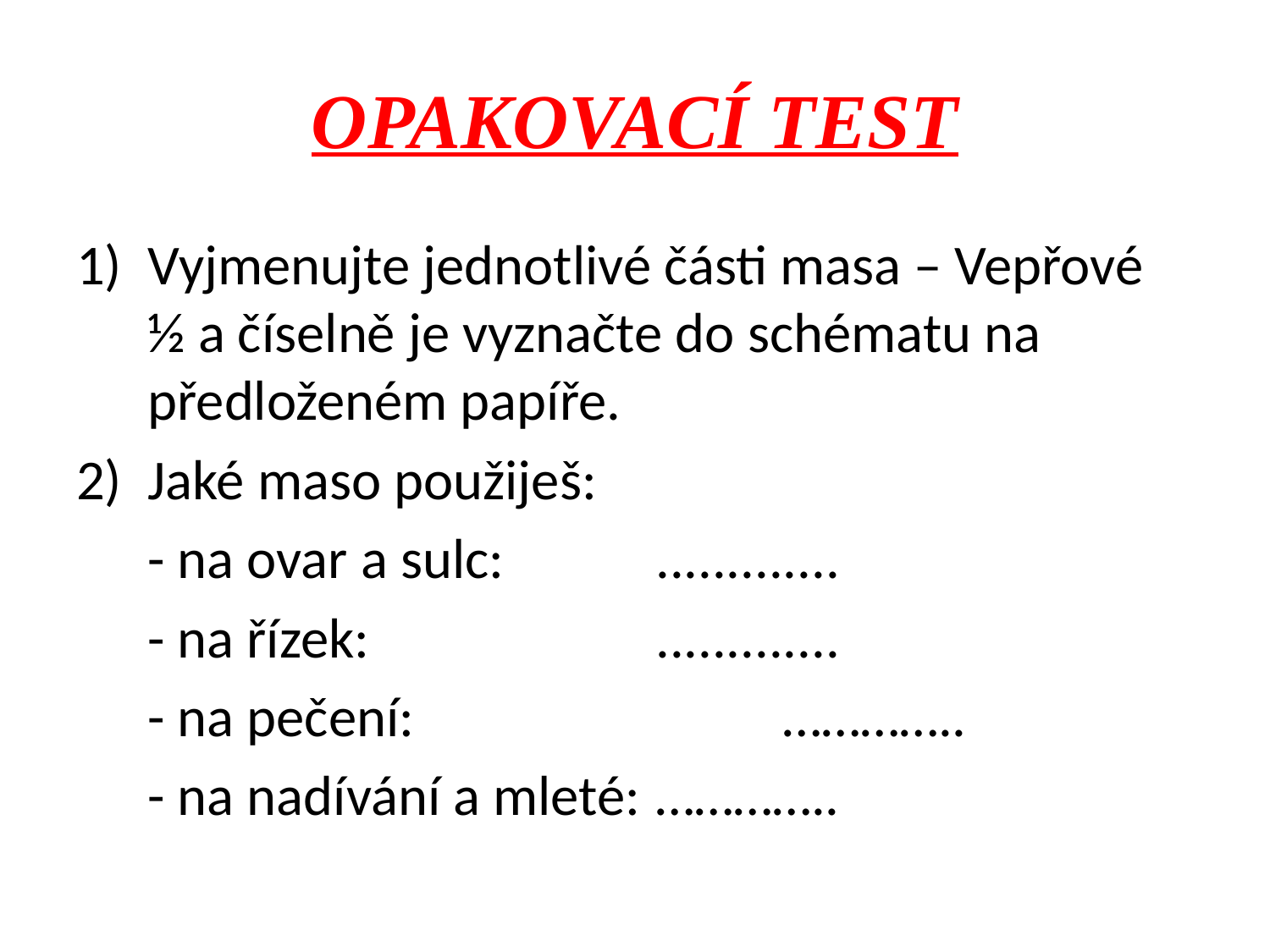

# OPAKOVACÍ TEST
Vyjmenujte jednotlivé části masa – Vepřové ½ a číselně je vyznačte do schématu na předloženém papíře.
Jaké maso použiješ:
	- na ovar a sulc:		.............
	- na řízek:			.............
	- na pečení:			…………..
	- na nadívání a mleté:	…………..